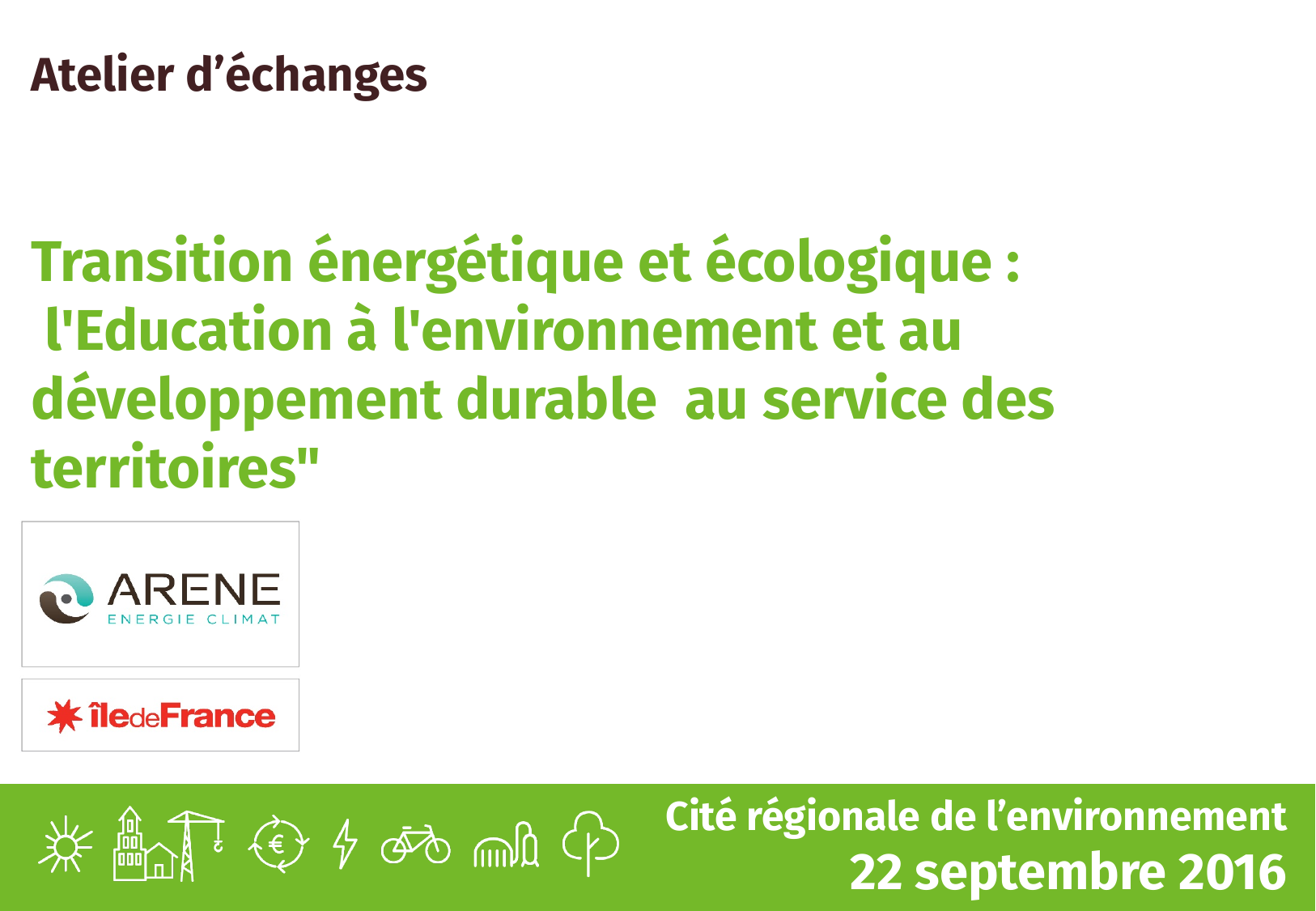

Atelier d’échanges
Transition énergétique et écologique :
 l'Education à l'environnement et au développement durable  au service des territoires"

Cité régionale de l’environnement
22 septembre 2016